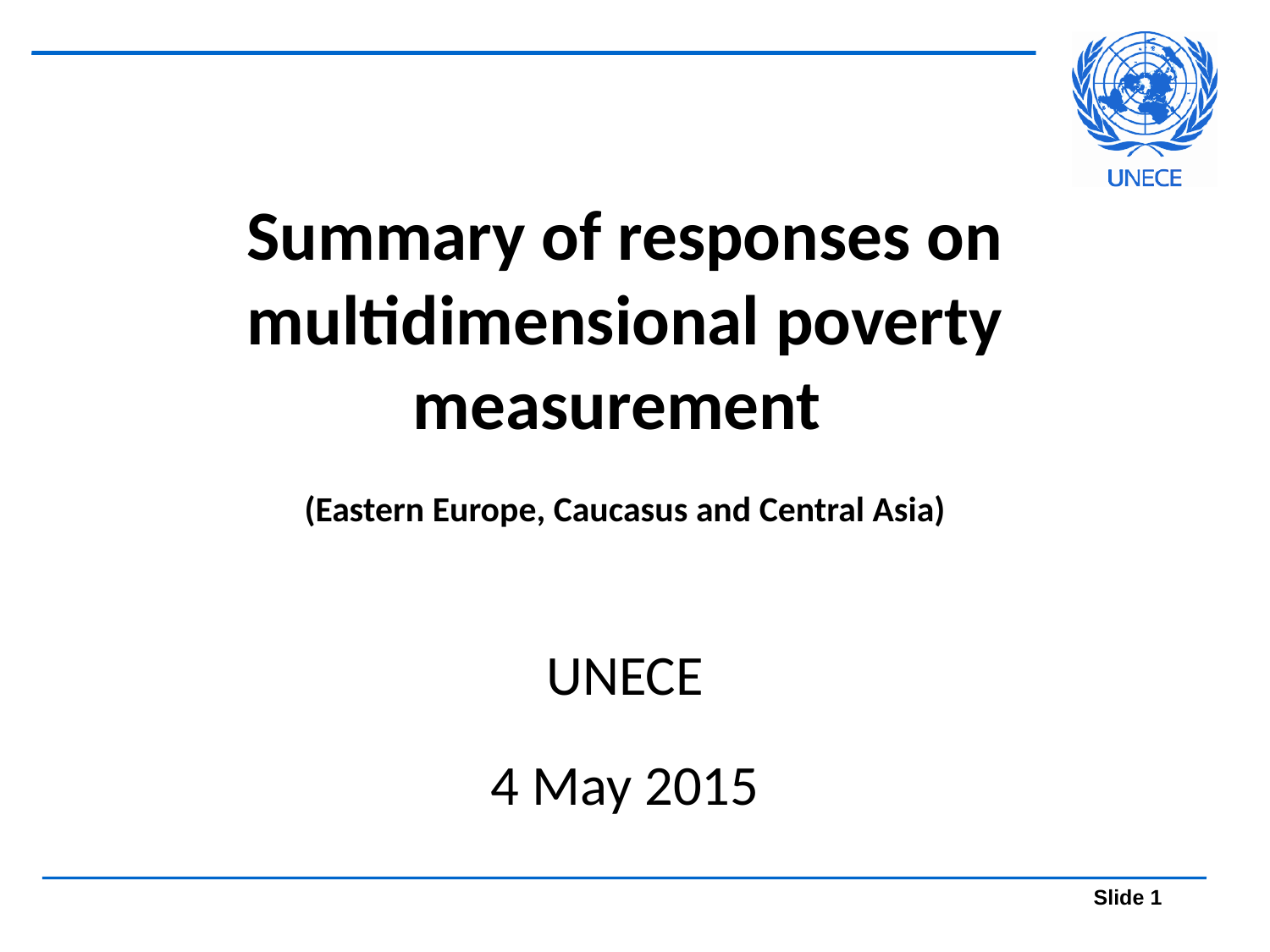

Summary of responses on multidimensional poverty measurement
(Eastern Europe, Caucasus and Central Asia)

UNECE
4 May 2015